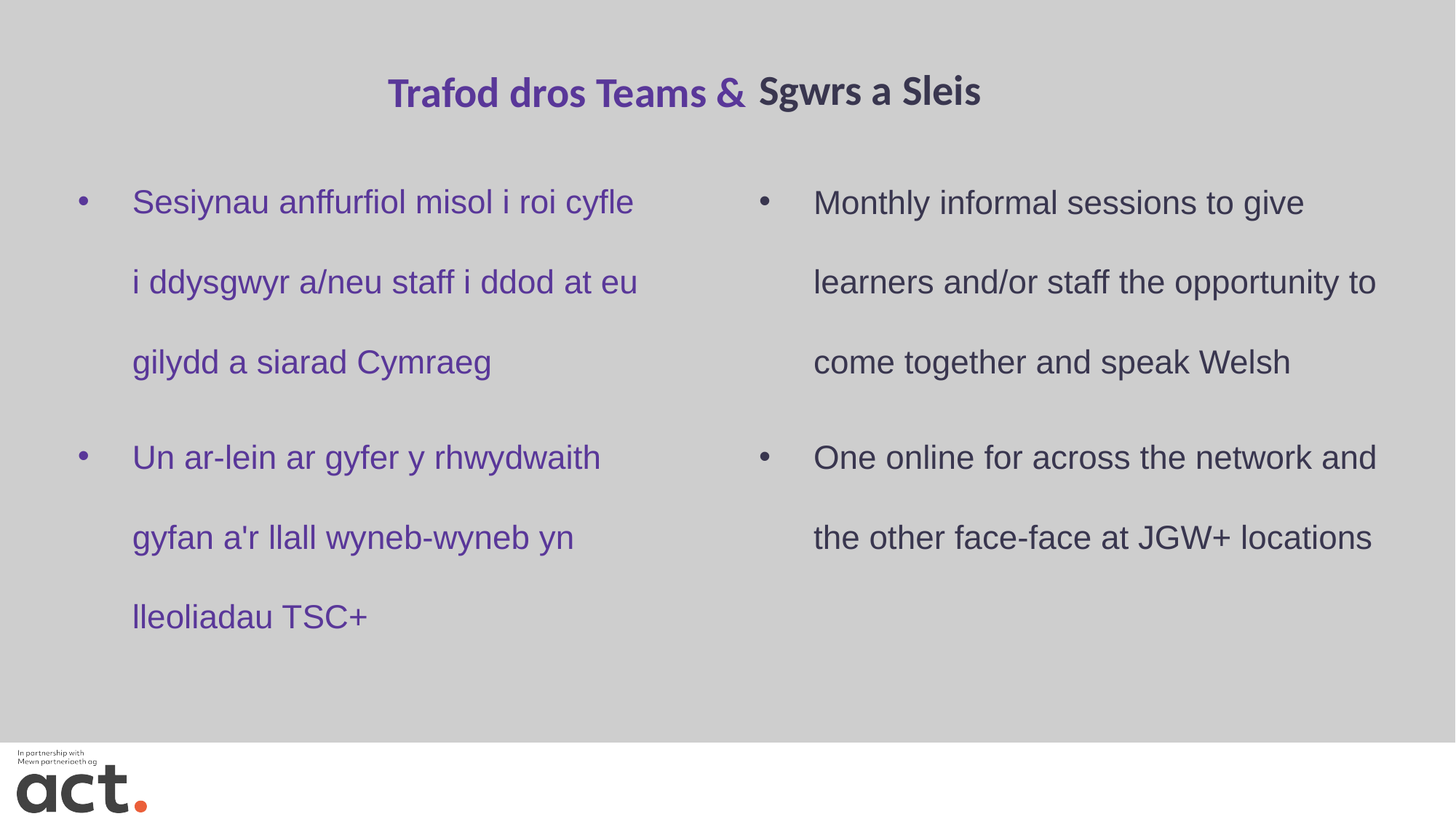

# Sgwrs a Sleis
Trafod dros Teams &
Sesiynau anffurfiol misol i roi cyfle i ddysgwyr a/neu staff i ddod at eu gilydd a siarad Cymraeg
Un ar-lein ar gyfer y rhwydwaith gyfan a'r llall wyneb-wyneb yn lleoliadau TSC+

Monthly informal sessions to give learners and/or staff the opportunity to come together and speak Welsh
One online for across the network and the other face-face at JGW+ locations